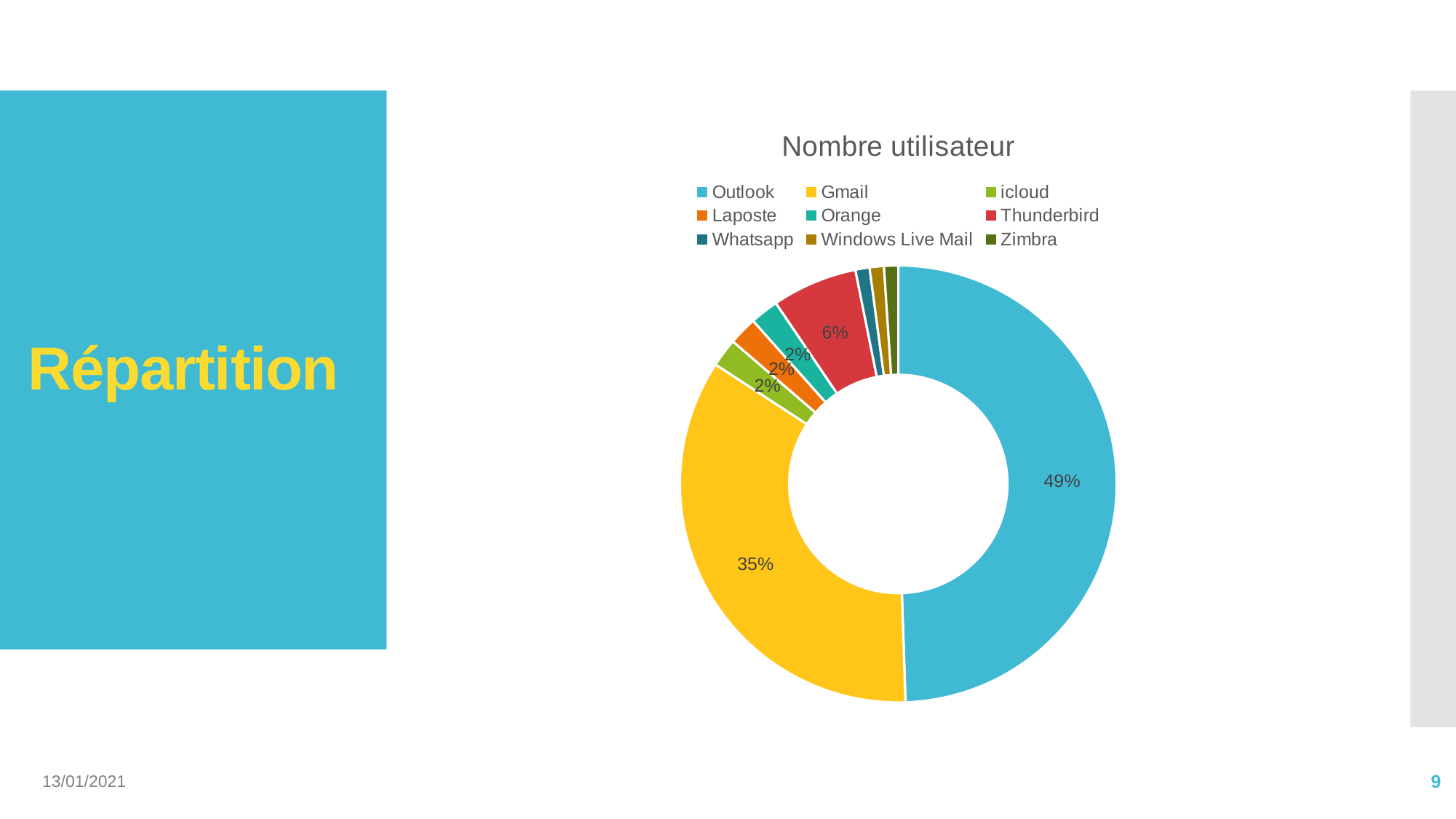

# Répartition

### Chart:

| Category | Nombre utilisateur |
|---|---|
| Outlook | 47.0 |
| Gmail | 33.0 |
| icloud | 2.0 |
| Laposte | 2.0 |
| Orange | 2.0 |
| Thunderbird | 6.0 |
| Whatsapp | 1.0 |
| Windows Live Mail | 1.0 |
| Zimbra | 1.0 |
13/01/2021
9